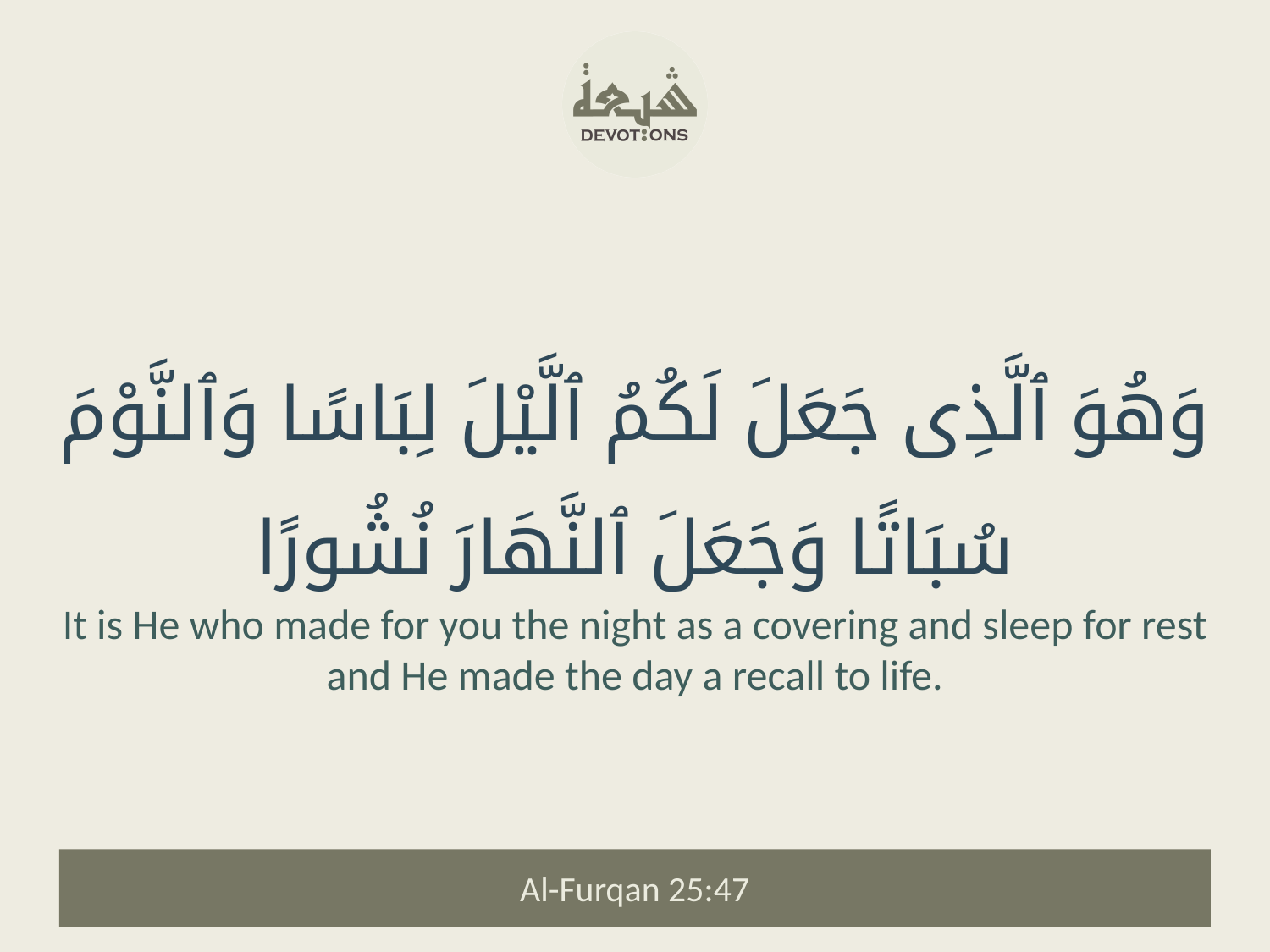

وَهُوَ ٱلَّذِى جَعَلَ لَكُمُ ٱلَّيْلَ لِبَاسًا وَٱلنَّوْمَ سُبَاتًا وَجَعَلَ ٱلنَّهَارَ نُشُورًا
It is He who made for you the night as a covering and sleep for rest and He made the day a recall to life.
Al-Furqan 25:47